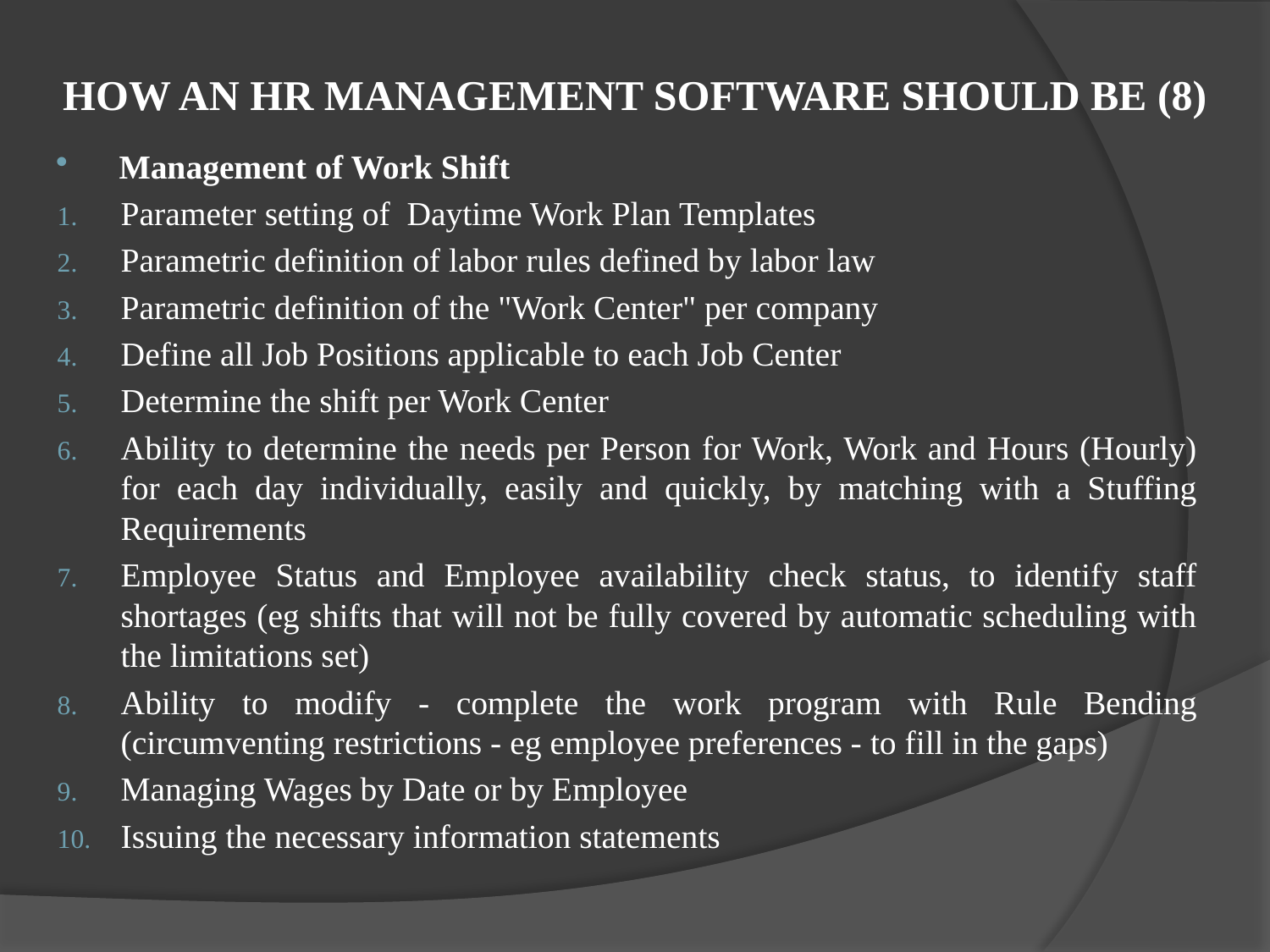

# HOW AN HR MANAGEMENT SOFTWARE SHOULD BE (8)
 Management of Work Shift
Parameter setting of  Daytime Work Plan Templates
Parametric definition of labor rules defined by labor law
Parametric definition of the "Work Center" per company
Define all Job Positions applicable to each Job Center
Determine the shift per Work Center
Ability to determine the needs per Person for Work, Work and Hours (Hourly) for each day individually, easily and quickly, by matching with a Stuffing Requirements
Employee Status and Employee availability check status, to identify staff shortages (eg shifts that will not be fully covered by automatic scheduling with the limitations set)
Ability to modify - complete the work program with Rule Bending (circumventing restrictions - eg employee preferences - to fill in the gaps)
Managing Wages by Date or by Employee
Issuing the necessary information statements